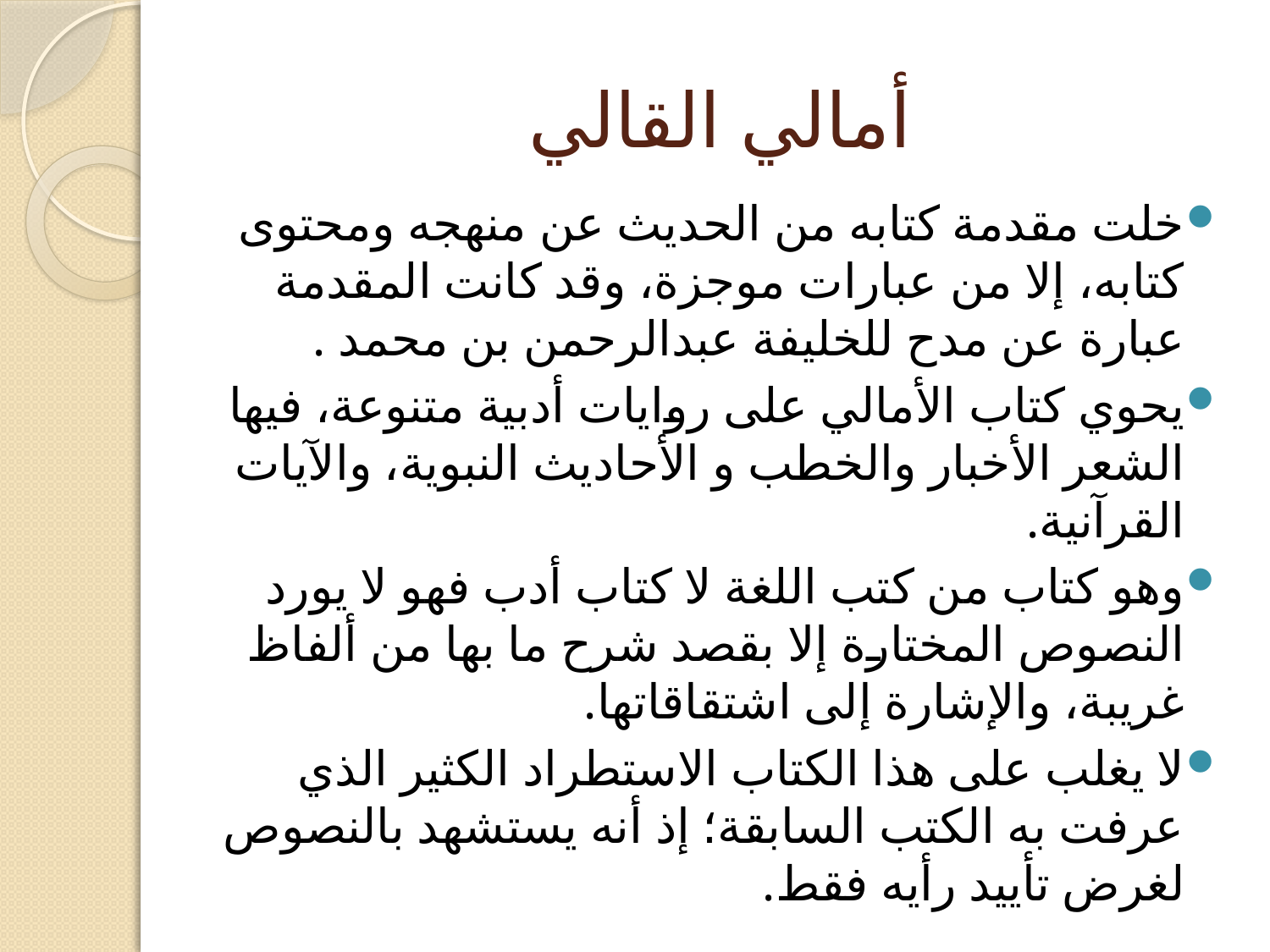

# أمالي القالي
خلت مقدمة كتابه من الحديث عن منهجه ومحتوى كتابه، إلا من عبارات موجزة، وقد كانت المقدمة عبارة عن مدح للخليفة عبدالرحمن بن محمد .
يحوي كتاب الأمالي على روايات أدبية متنوعة، فيها الشعر الأخبار والخطب و الأحاديث النبوية، والآيات القرآنية.
وهو كتاب من كتب اللغة لا كتاب أدب فهو لا يورد النصوص المختارة إلا بقصد شرح ما بها من ألفاظ غريبة، والإشارة إلى اشتقاقاتها.
لا يغلب على هذا الكتاب الاستطراد الكثير الذي عرفت به الكتب السابقة؛ إذ أنه يستشهد بالنصوص لغرض تأييد رأيه فقط.